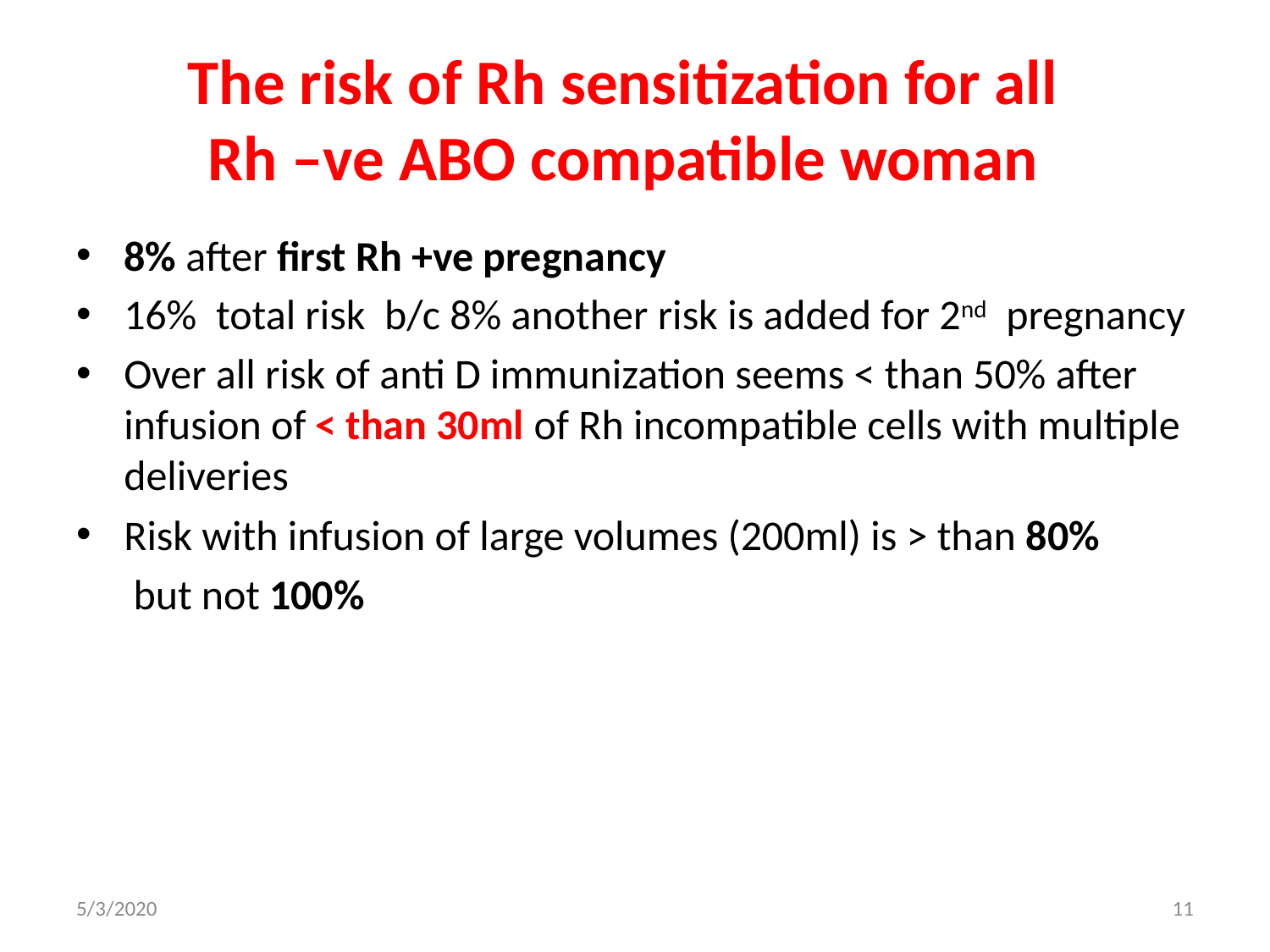

# The risk of Rh sensitization for all Rh –ve ABO compatible woman
8% after first Rh +ve pregnancy
16%  total risk  b/c 8% another risk is added for 2nd  pregnancy
Over all risk of anti D immunization seems < than 50% after  infusion of < than 30ml of Rh incompatible cells with multiple deliveries
Risk with infusion of large volumes (200ml) is > than 80%
      but not 100%

5/3/2020
11